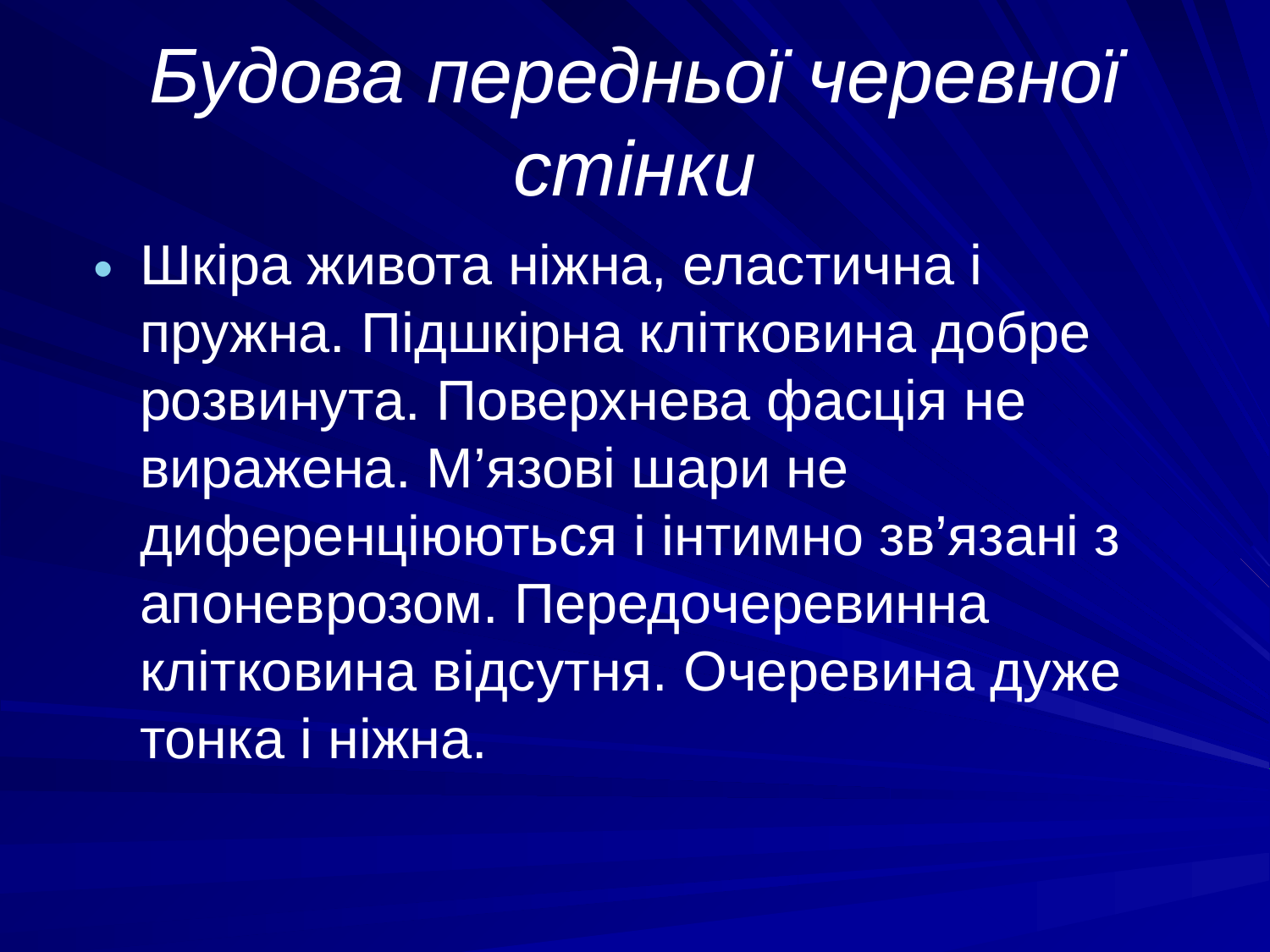

# Будова передньої черевної стінки
Шкіра живота ніжна, еластична і пружна. Підшкірна клітковина добре розвинута. Поверхнева фасція не виражена. М’язові шари не диференціюються і інтимно зв’язані з апоневрозом. Передочеревинна клітковина відсутня. Очеревина дуже тонка і ніжна.